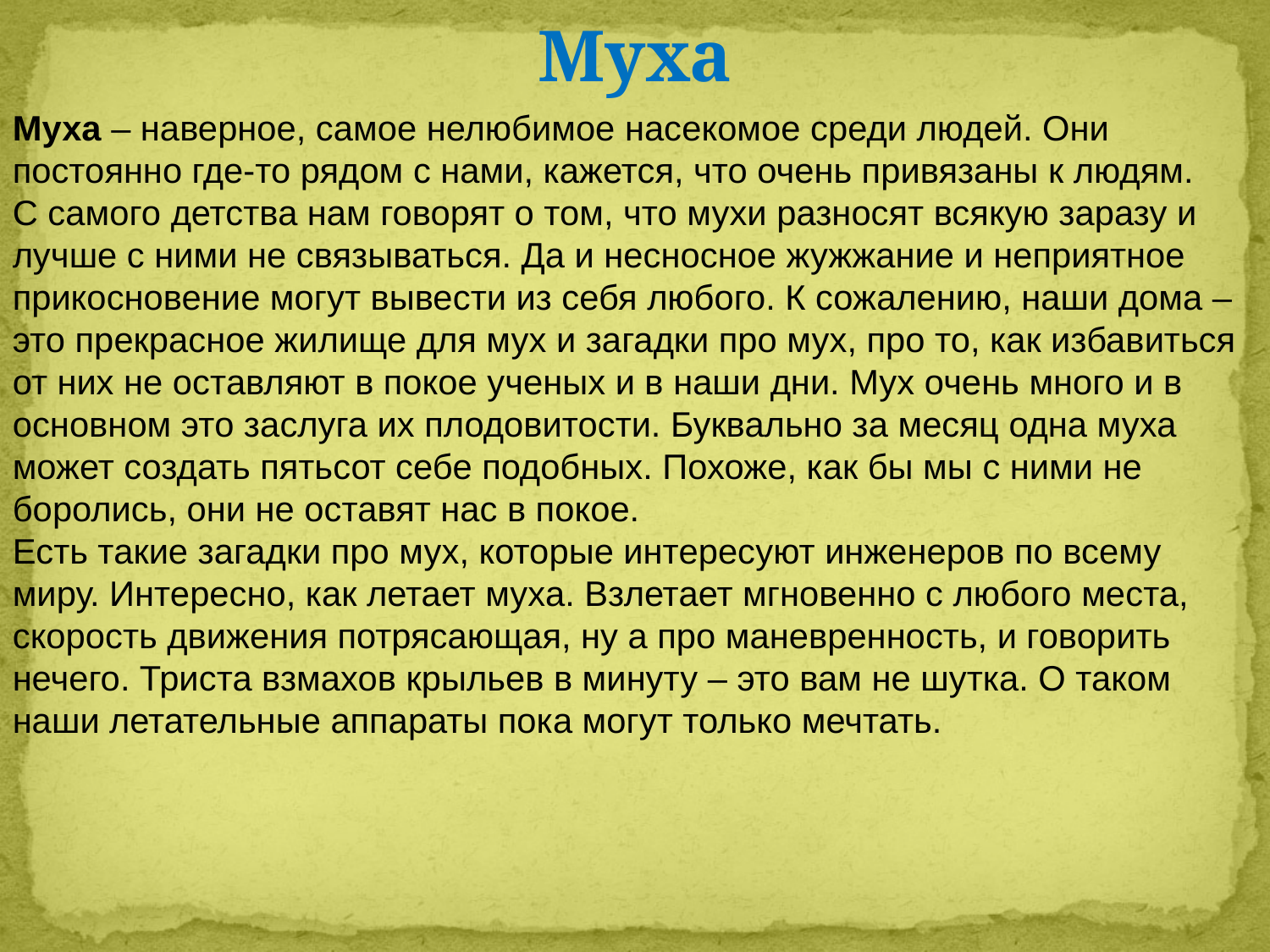

Муха

Муха – наверное, самое нелюбимое насекомое среди людей. Они постоянно где-то рядом с нами, кажется, что очень привязаны к людям.
С самого детства нам говорят о том, что мухи разносят всякую заразу и лучше с ними не связываться. Да и несносное жужжание и неприятное прикосновение могут вывести из себя любого. К сожалению, наши дома – это прекрасное жилище для мух и загадки про мух, про то, как избавиться от них не оставляют в покое ученых и в наши дни. Мух очень много и в основном это заслуга их плодовитости. Буквально за месяц одна муха может создать пятьсот себе подобных. Похоже, как бы мы с ними не боролись, они не оставят нас в покое.
Есть такие загадки про мух, которые интересуют инженеров по всему миру. Интересно, как летает муха. Взлетает мгновенно с любого места, скорость движения потрясающая, ну а про маневренность, и говорить нечего. Триста взмахов крыльев в минуту – это вам не шутка. О таком наши летательные аппараты пока могут только мечтать.